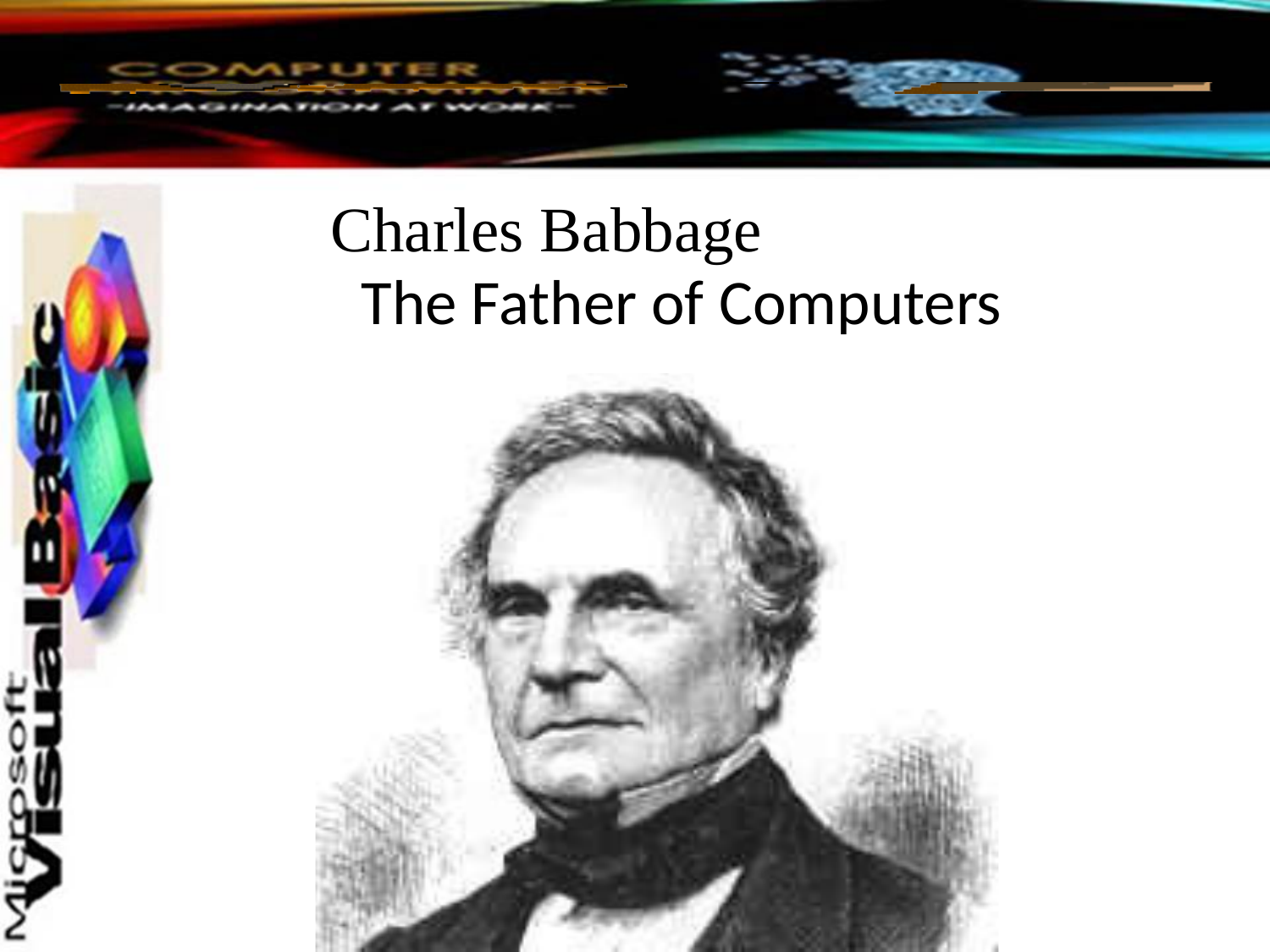

# Charles Babbage               The Father of Computers